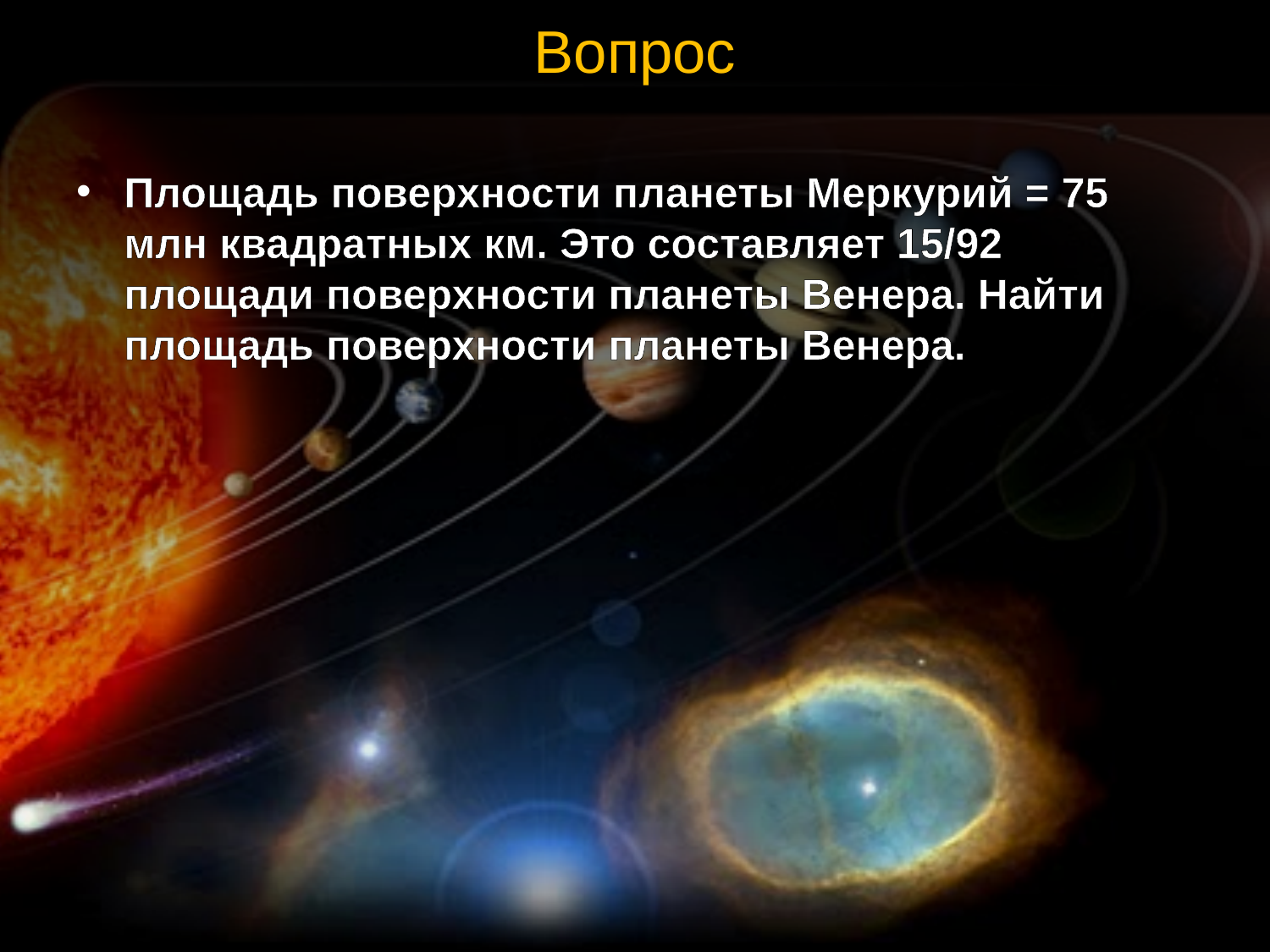

# Вопрос
Площадь поверхности планеты Меркурий = 75 млн квадратных км. Это составляет 15/92 площади поверхности планеты Венера. Найти площадь поверхности планеты Венера.